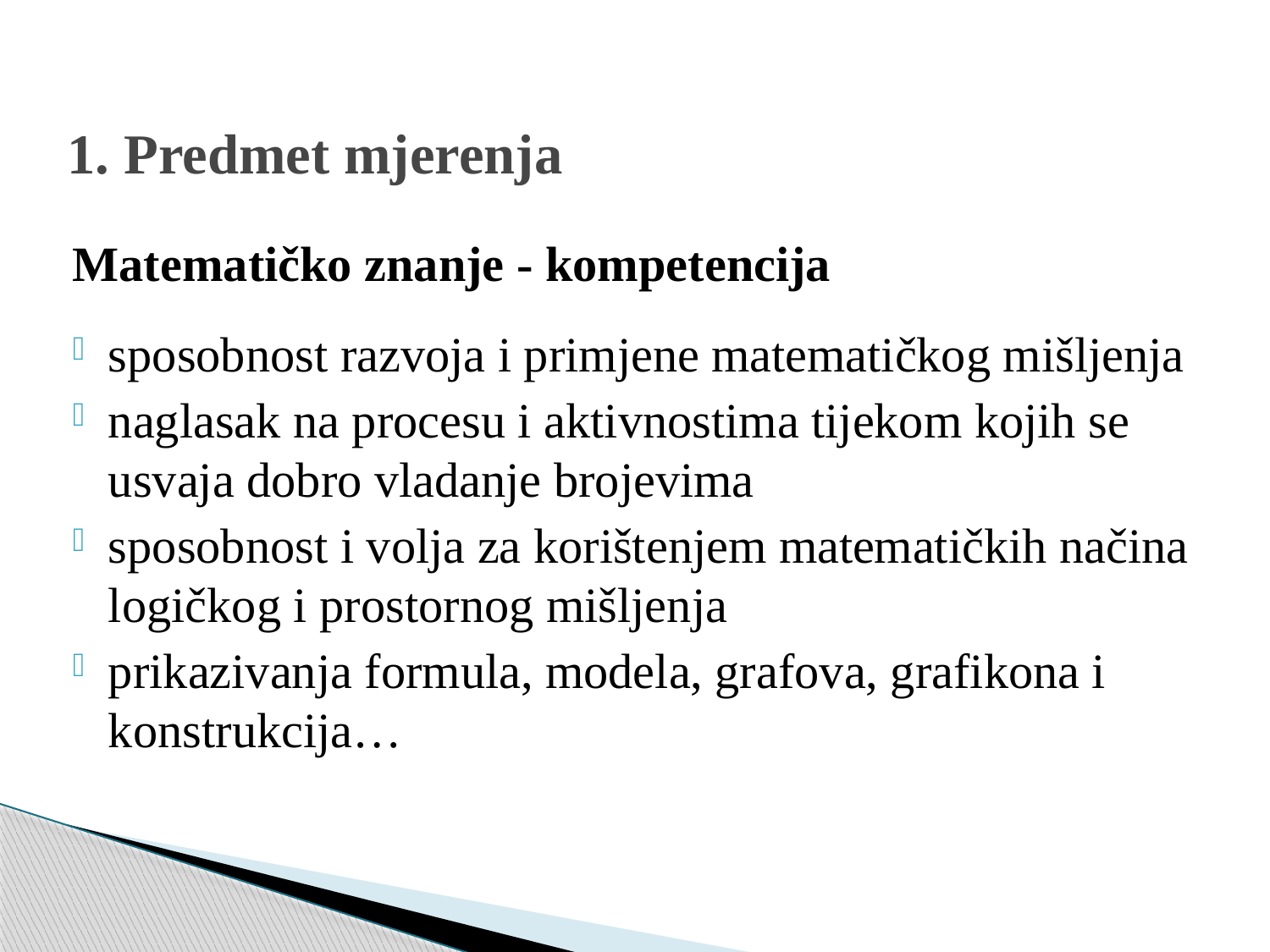

# 1. Predmet mjerenja
Matematičko znanje - kompetencija

sposobnost razvoja i primjene matematičkog mišljenja
naglasak na procesu i aktivnostima tijekom kojih se usvaja dobro vladanje brojevima
sposobnost i volja za korištenjem matematičkih načina logičkog i prostornog mišljenja
prikazivanja formula, modela, grafova, grafikona i  konstrukcija…